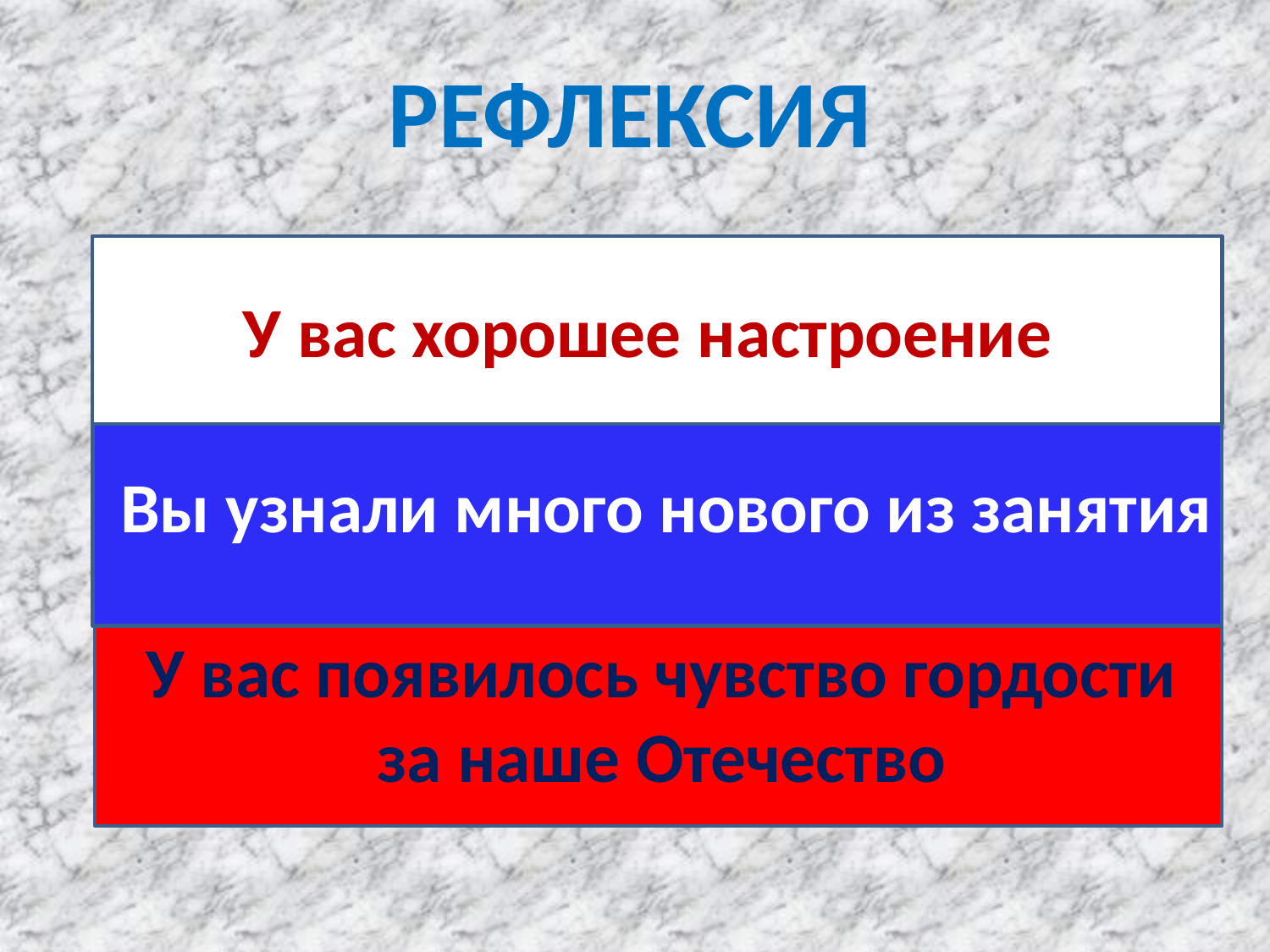

РЕФЛЕКСИЯ
Белый – у вас хорошее настроение
У вас хорошее настроение

Вы узнали много нового из занятия
У вас появилось чувство гордости за наше Отечество